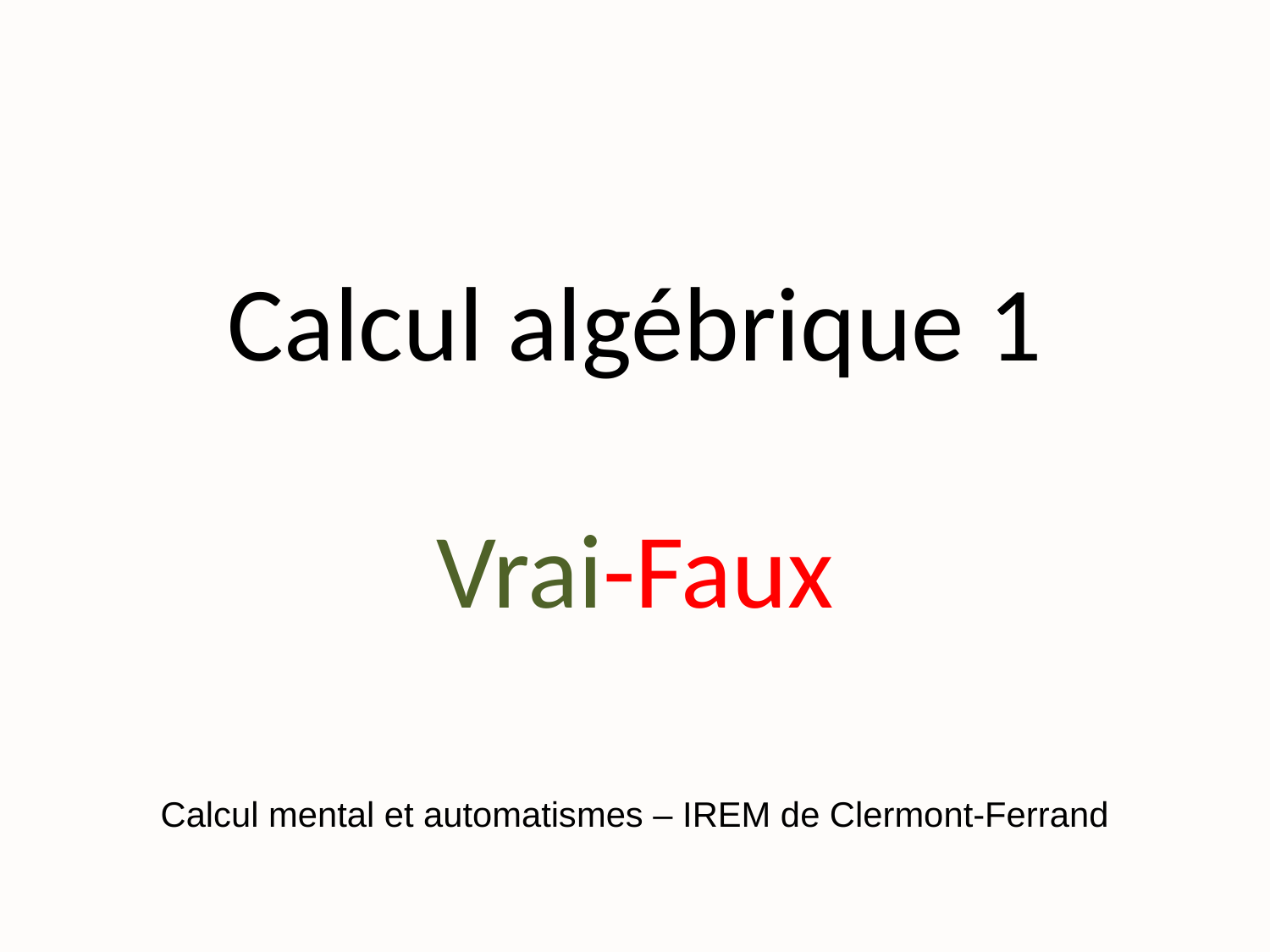

# Calcul algébrique 1
Vrai-Faux
Calcul mental et automatismes – IREM de Clermont-Ferrand